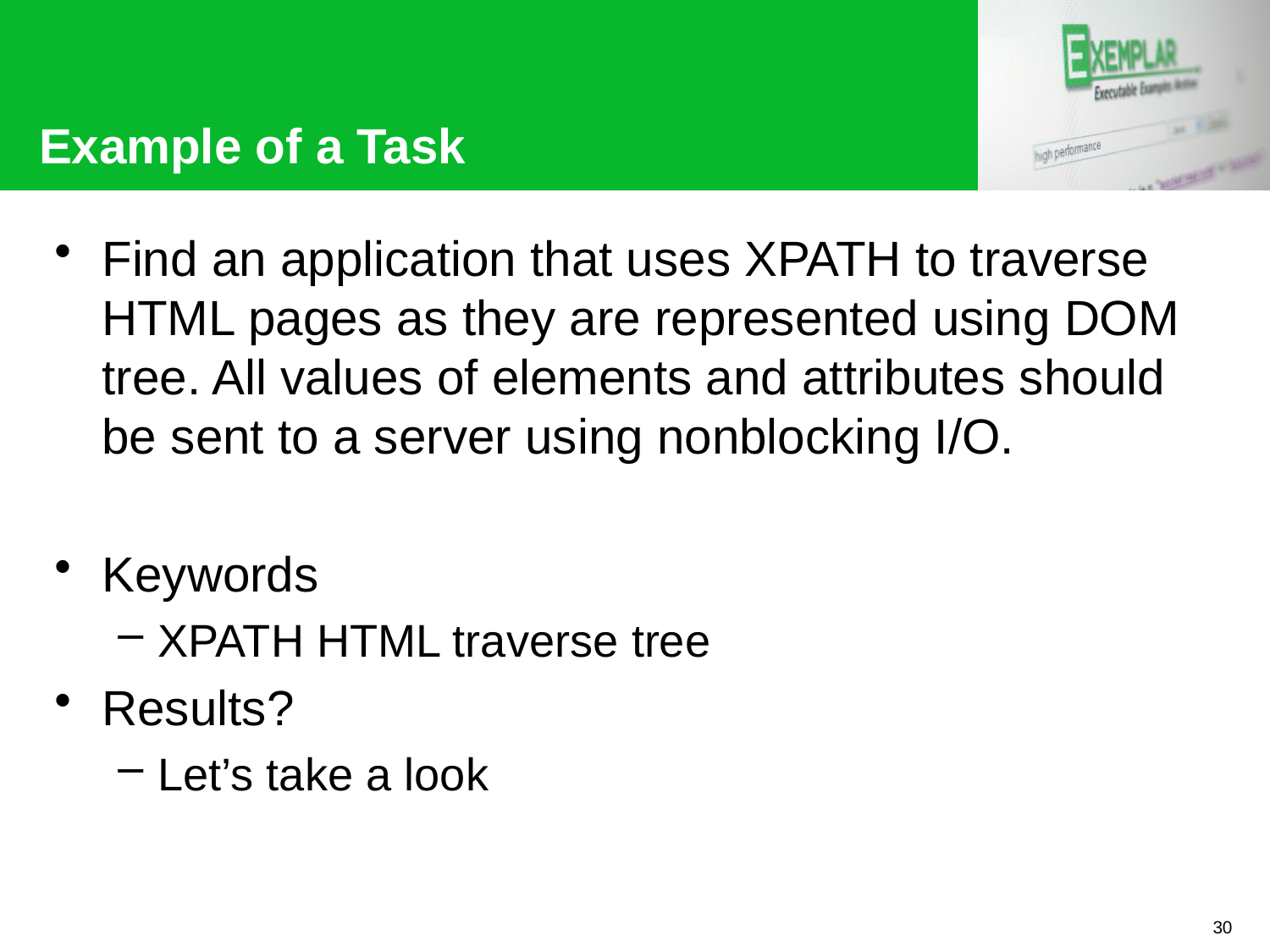

# Example of a Task
Find an application that uses XPATH to traverse HTML pages as they are represented using DOM tree. All values of elements and attributes should be sent to a server using nonblocking I/O.

Keywords
XPATH HTML traverse tree
Results?
Let’s take a look
30